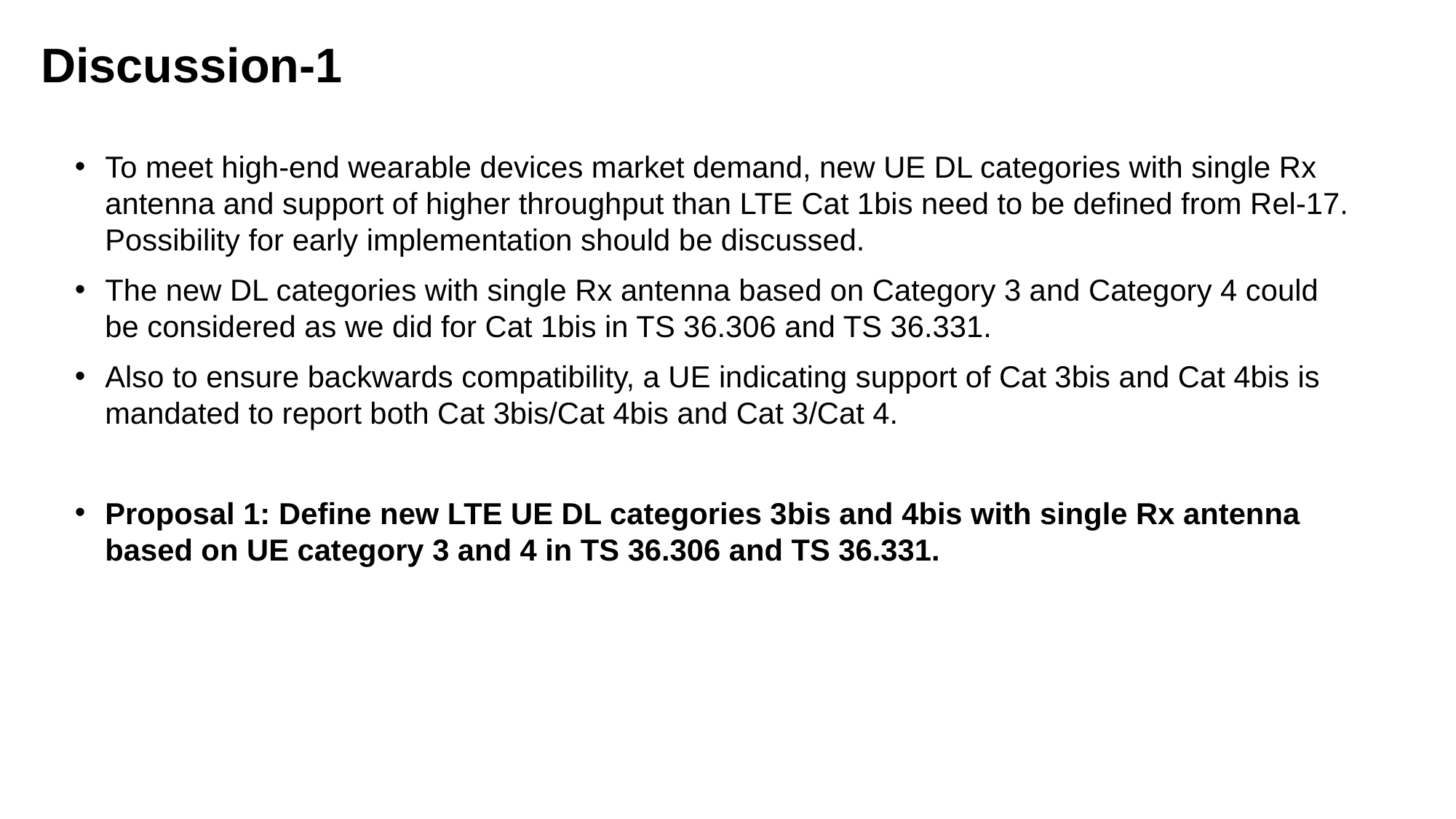

Discussion-1
To meet high-end wearable devices market demand, new UE DL categories with single Rx antenna and support of higher throughput than LTE Cat 1bis need to be defined from Rel-17. Possibility for early implementation should be discussed.
The new DL categories with single Rx antenna based on Category 3 and Category 4 could be considered as we did for Cat 1bis in TS 36.306 and TS 36.331.
Also to ensure backwards compatibility, a UE indicating support of Cat 3bis and Cat 4bis is mandated to report both Cat 3bis/Cat 4bis and Cat 3/Cat 4.

Proposal 1: Define new LTE UE DL categories 3bis and 4bis with single Rx antenna based on UE category 3 and 4 in TS 36.306 and TS 36.331.